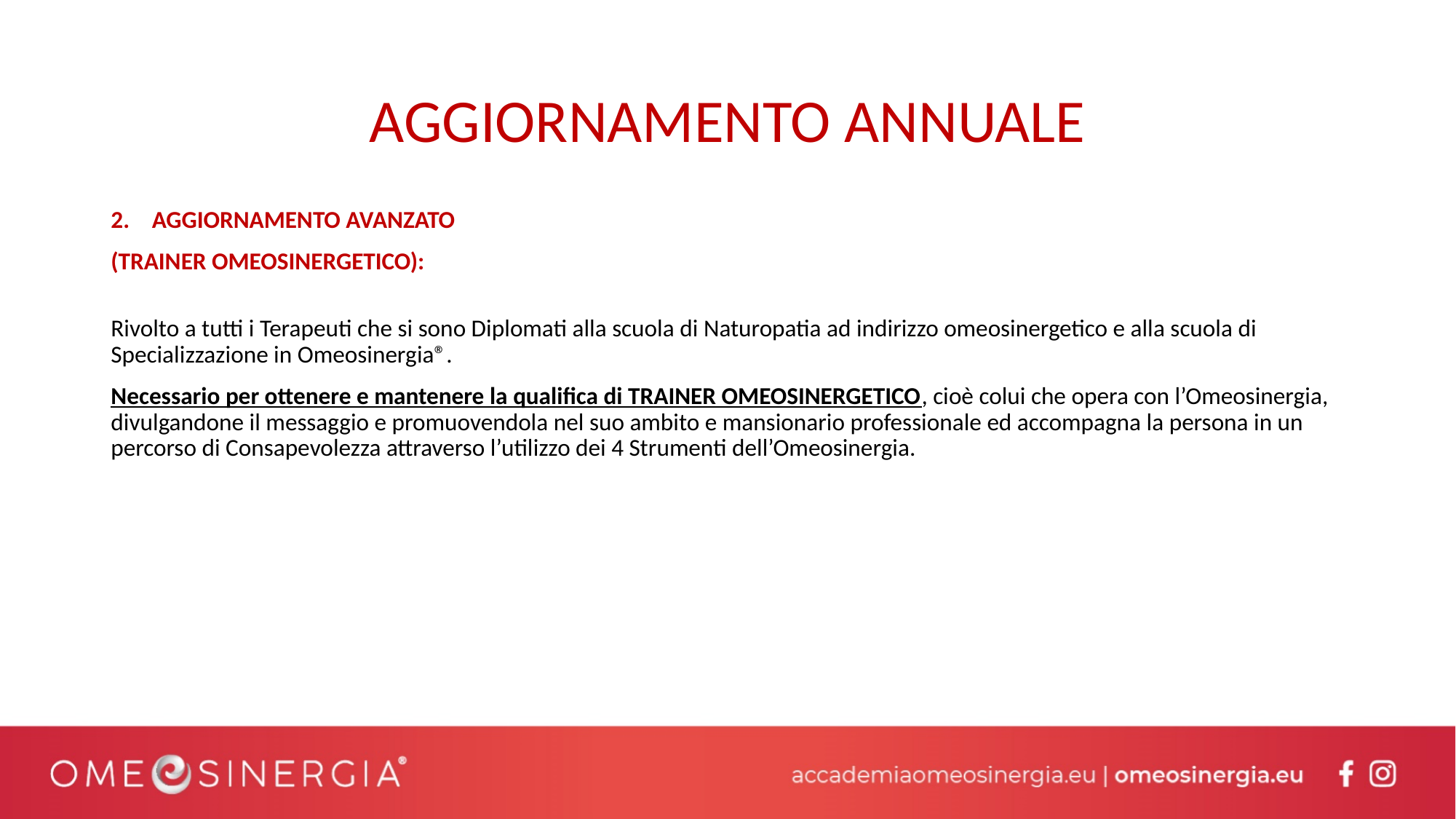

# AGGIORNAMENTO ANNUALE
AGGIORNAMENTO AVANZATO
(TRAINER OMEOSINERGETICO):
Rivolto a tutti i Terapeuti che si sono Diplomati alla scuola di Naturopatia ad indirizzo omeosinergetico e alla scuola di Specializzazione in Omeosinergia®.
Necessario per ottenere e mantenere la qualifica di TRAINER OMEOSINERGETICO, cioè colui che opera con l’Omeosinergia, divulgandone il messaggio e promuovendola nel suo ambito e mansionario professionale ed accompagna la persona in un percorso di Consapevolezza attraverso l’utilizzo dei 4 Strumenti dell’Omeosinergia.